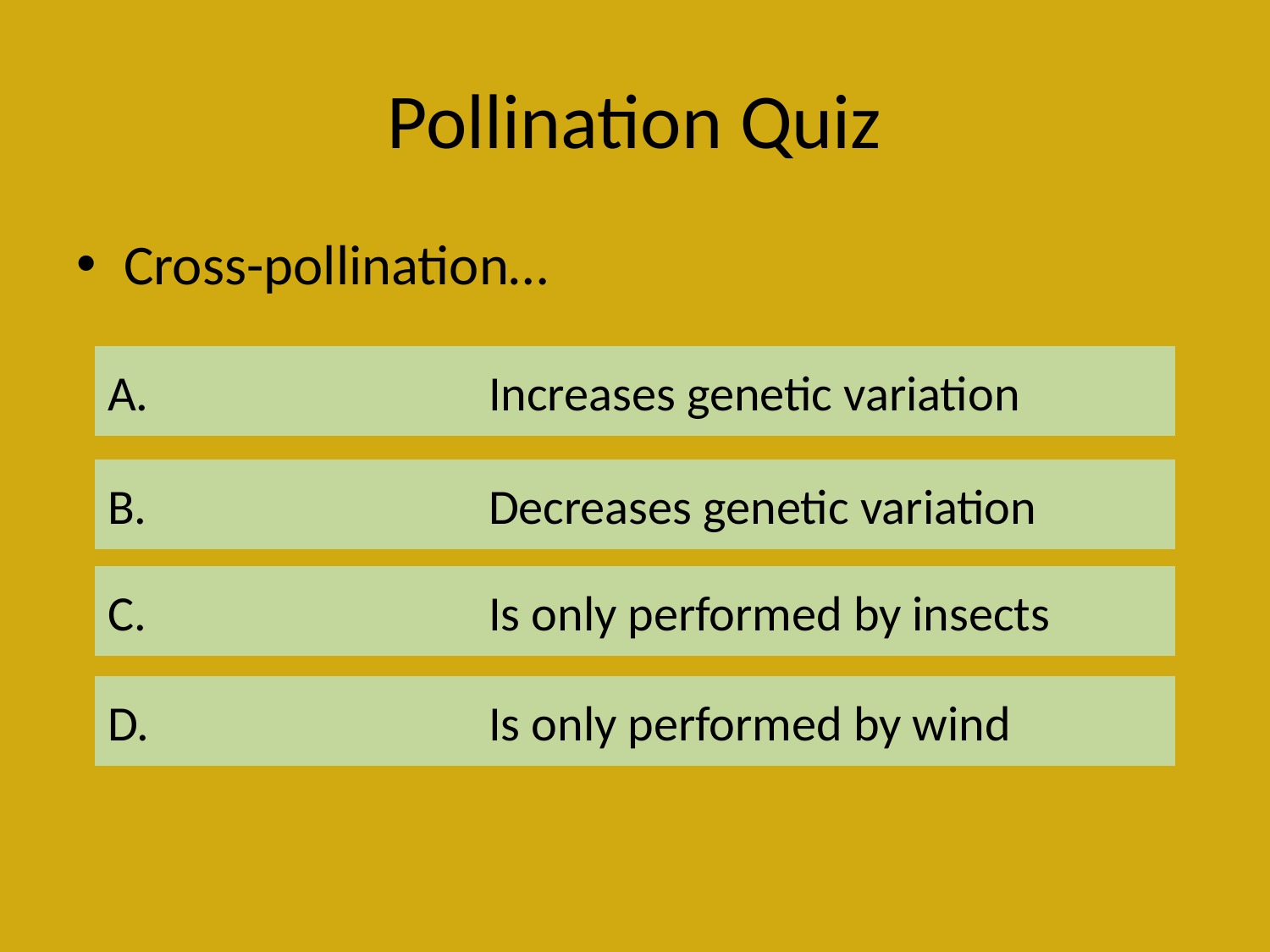

# Pollination Quiz
Cross-pollination…
A.			Increases genetic variation
B.			Decreases genetic variation
C.			Is only performed by insects
D.			Is only performed by wind